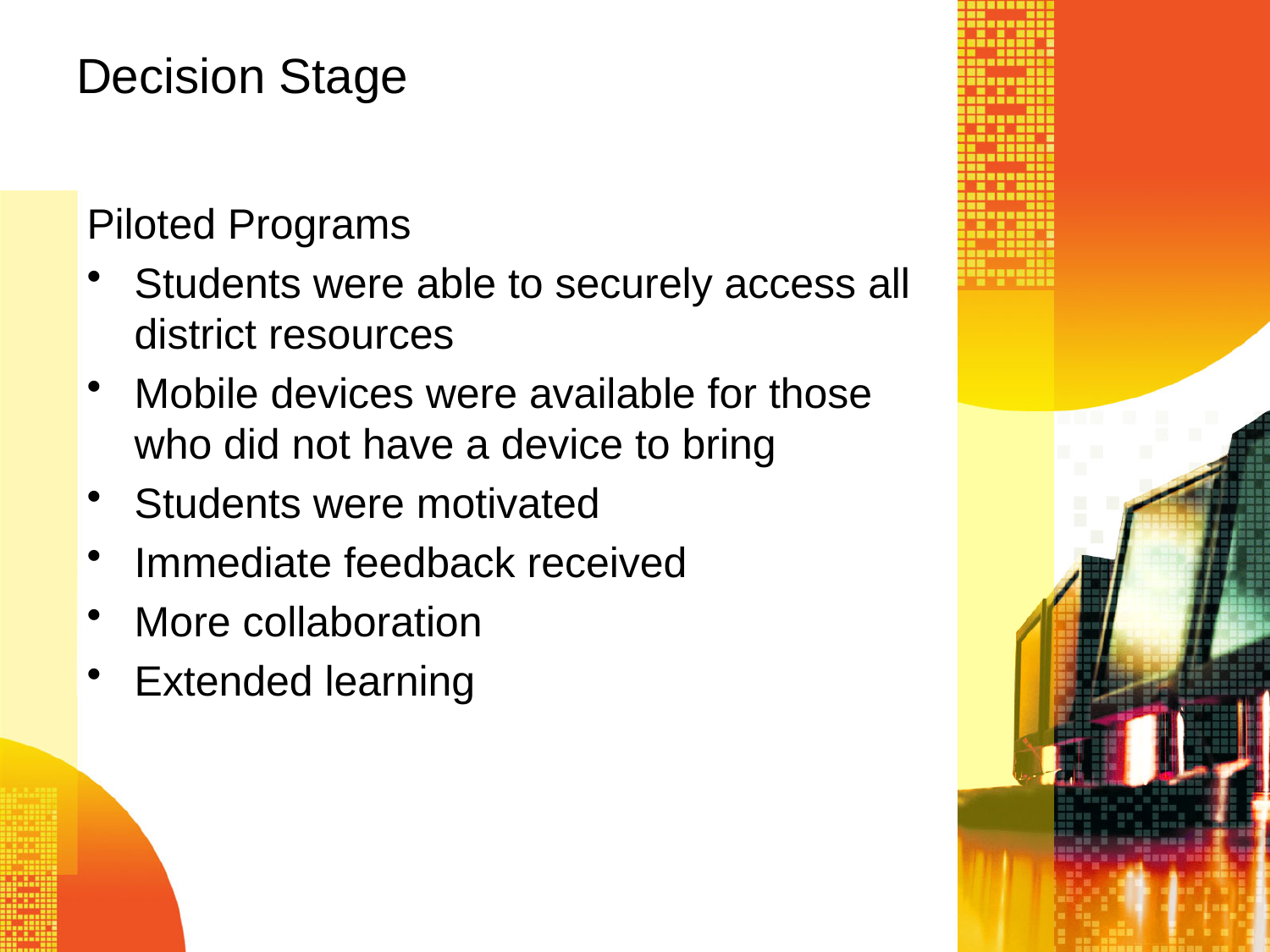

# Decision Stage
Piloted Programs
Students were able to securely access all district resources
Mobile devices were available for those who did not have a device to bring
Students were motivated
Immediate feedback received
More collaboration
Extended learning